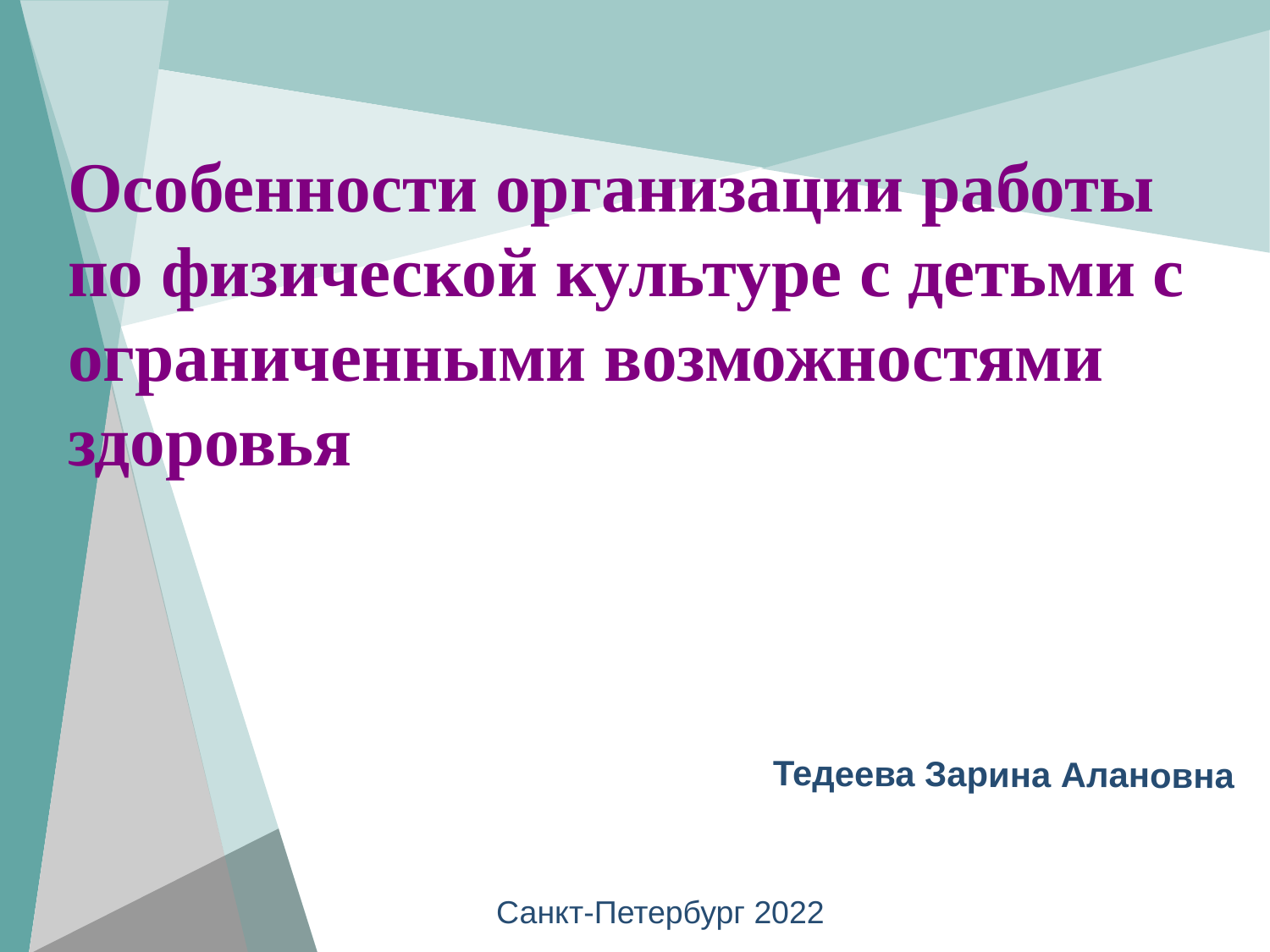

# Особенности организации работы по физической культуре с детьми с ограниченными возможностями здоровья
Тедеева Зарина Алановна
Санкт-Петербург 2022